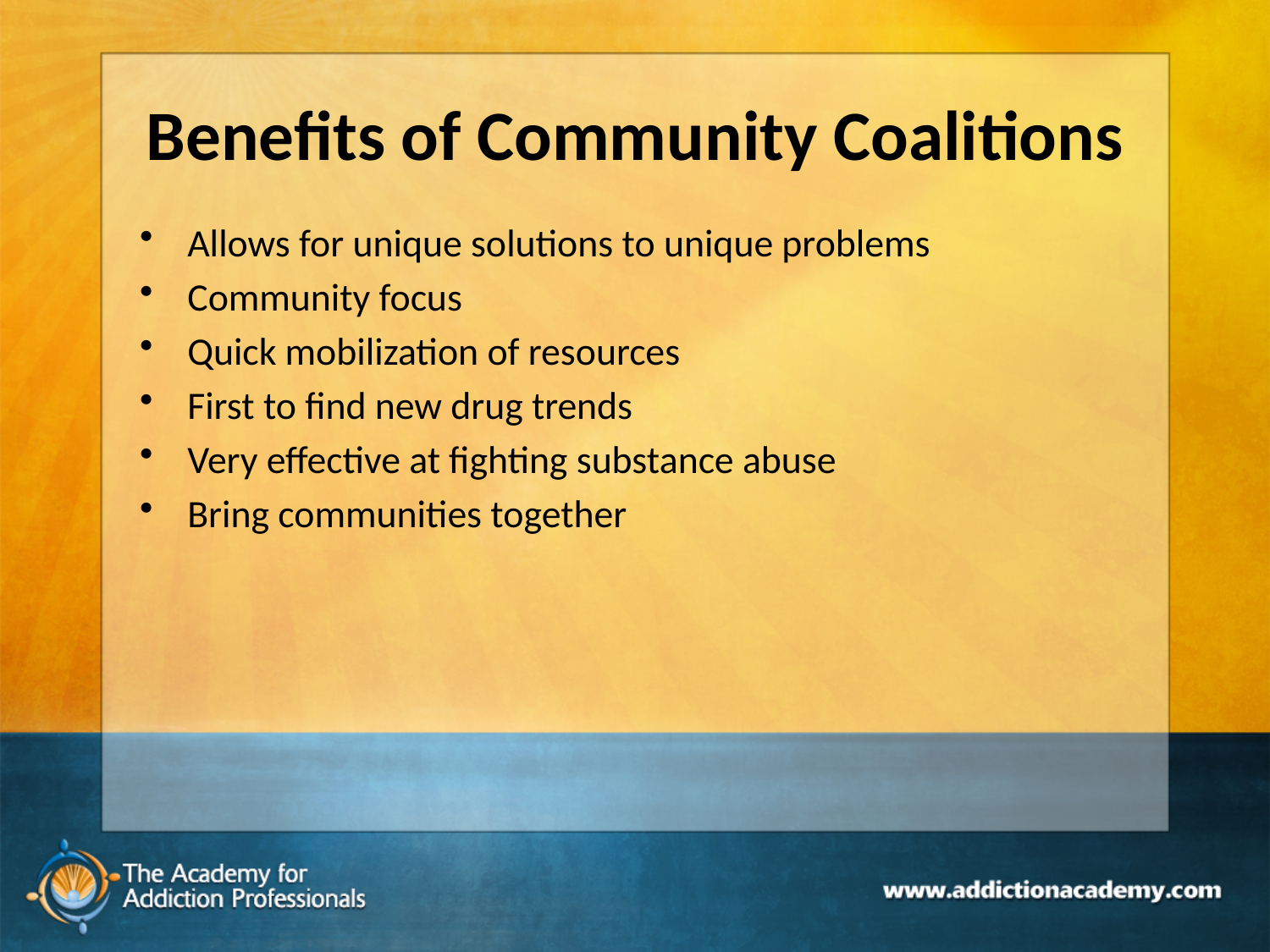

# Benefits of Community Coalitions
Allows for unique solutions to unique problems
Community focus
Quick mobilization of resources
First to find new drug trends
Very effective at fighting substance abuse
Bring communities together